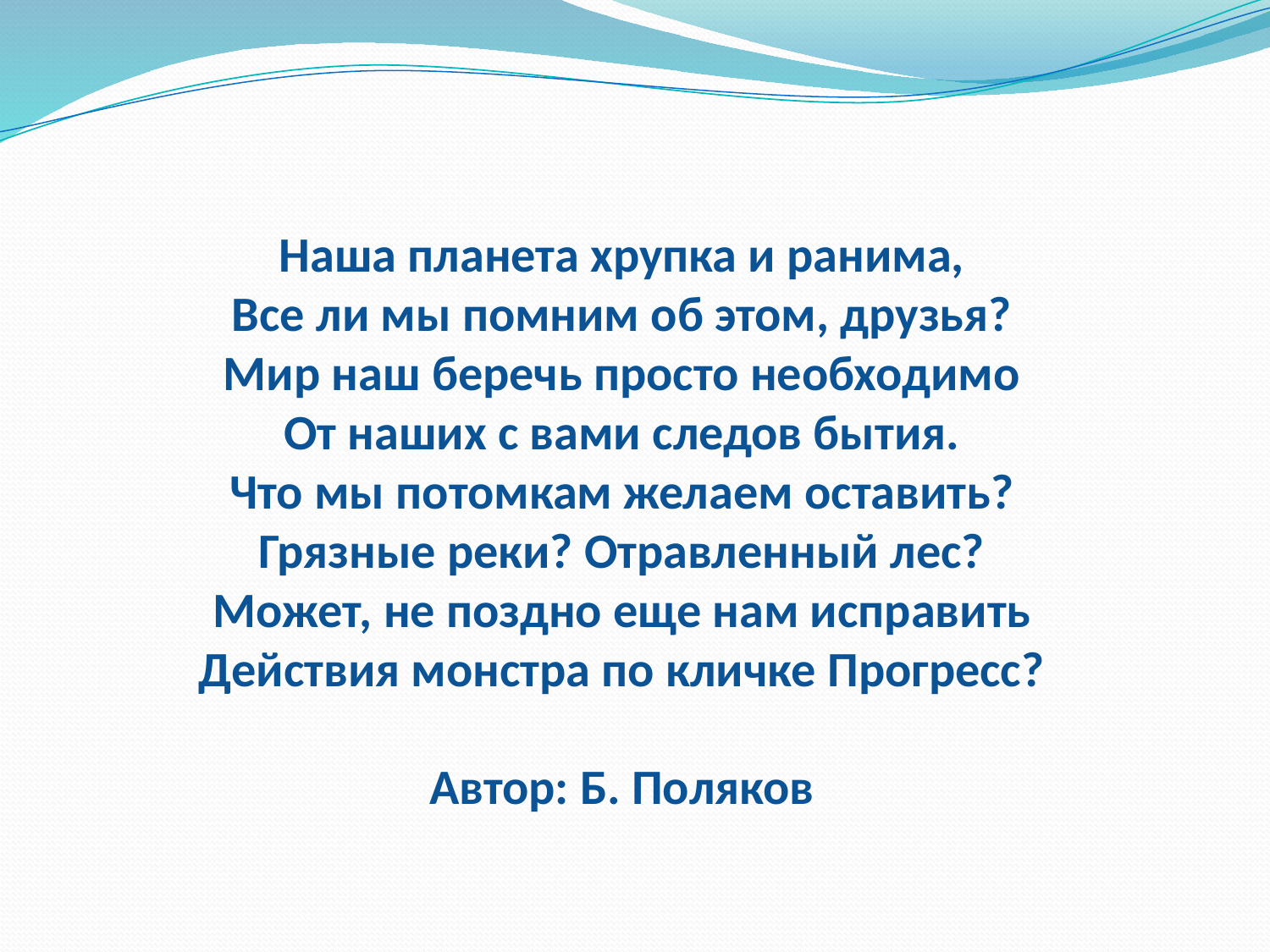

# Наша планета хрупка и ранима, Все ли мы помним об этом, друзья? Мир наш беречь просто необходимо От наших с вами следов бытия. Что мы потомкам желаем оставить? Грязные реки? Отравленный лес? Может, не поздно еще нам исправить Действия монстра по кличке Прогресс? Автор: Б. Поляков